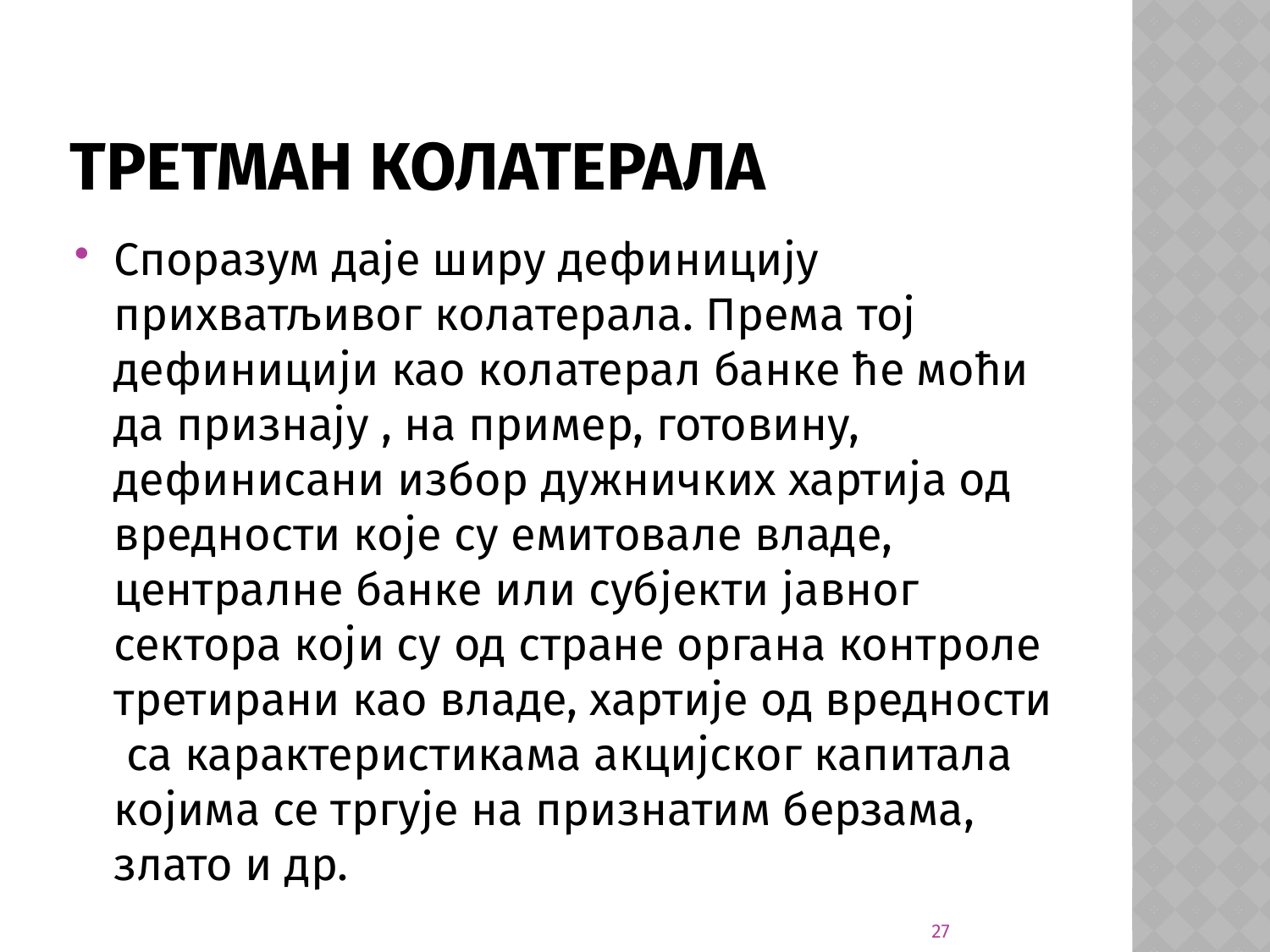

# Третман колатерала
Споразум даје ширу дефиницију прихватљивог колатерала. Према тој дефиницији као колатерал банке ће моћи да признају , на пример, готовину, дефинисани избор дужничких хартија од вредности које су емитовале владе, централне банке или субјекти јавног сектора који су од стране органа контроле третирани као владе, хартије од вредности  са карактеристикама акцијског капитала којима се тргује на признатим берзама, злато и др.

27